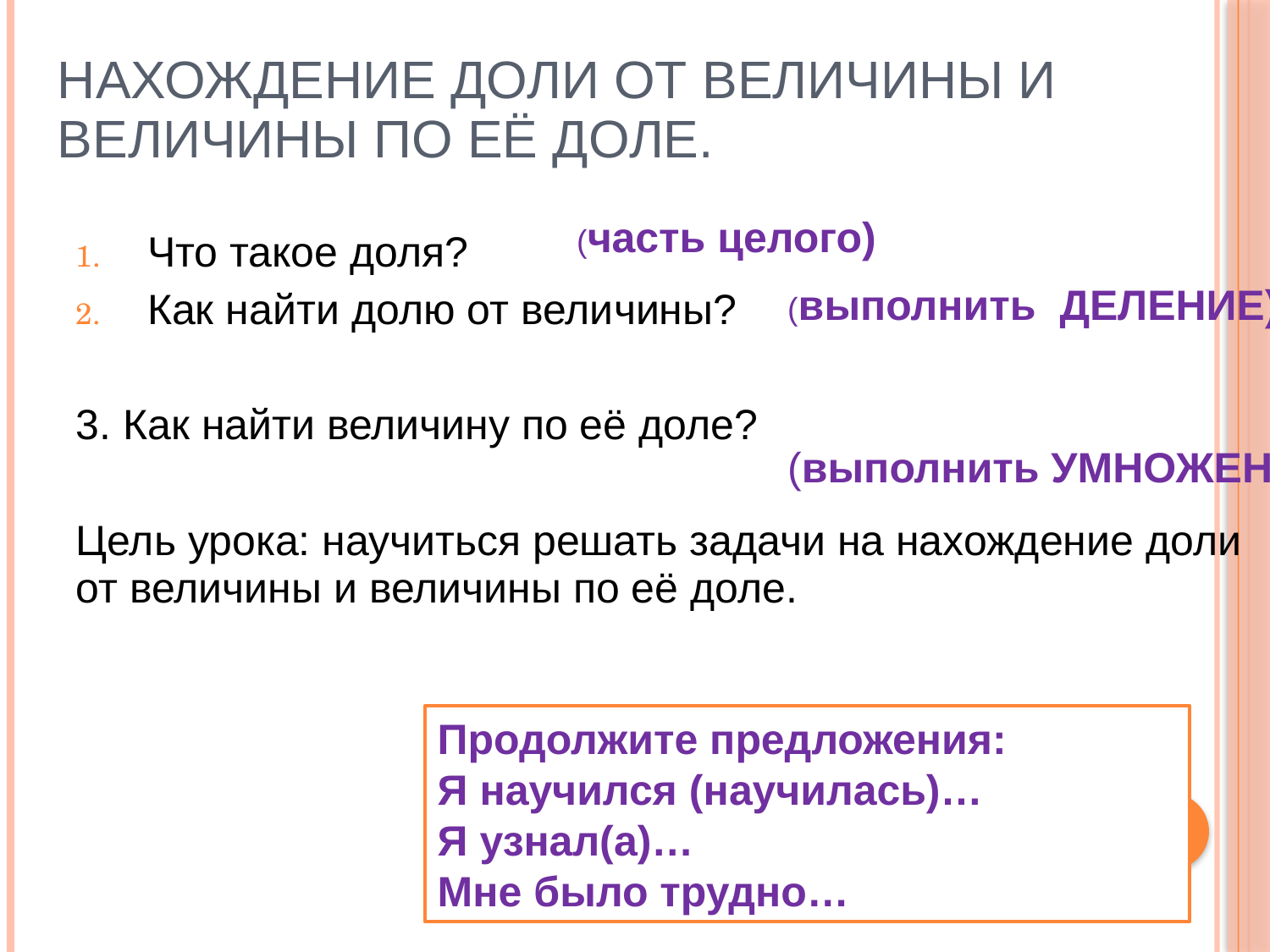

# Нахождение доли от величины и величины по её доле.
(часть целого)
Что такое доля?
Как найти долю от величины?

3. Как найти величину по её доле?

Цель урока: научиться решать задачи на нахождение доли от величины и величины по её доле.
(выполнить  ДЕЛЕНИЕ)
(выполнить УМНОЖЕНИЕ)
Продолжите предложения:
Я научился (научилась)…
Я узнал(а)…
Мне было трудно…